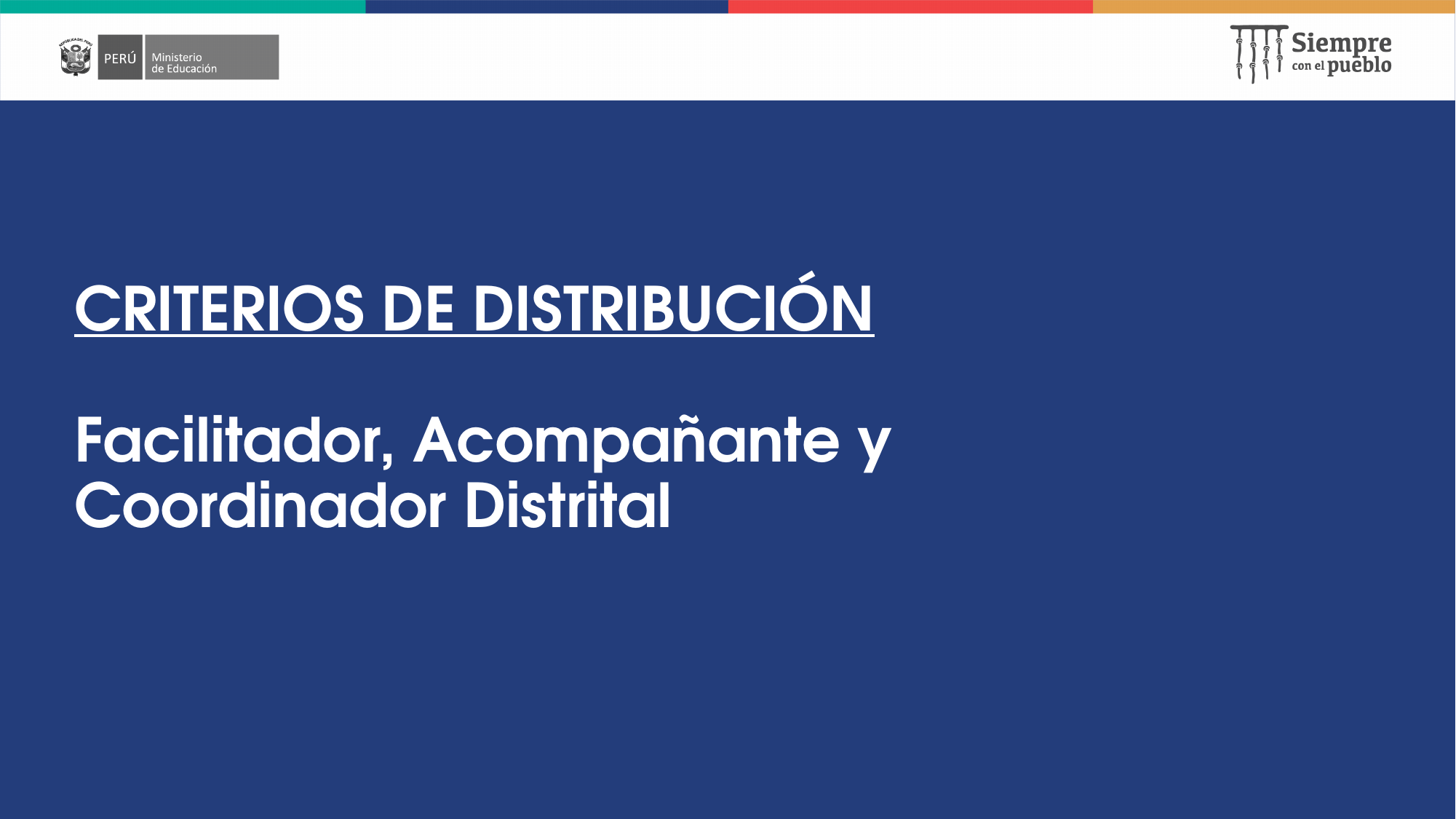

CRITERIOS DE DISTRIBUCIÓN

Facilitador, Acompañante y Coordinador Distrital